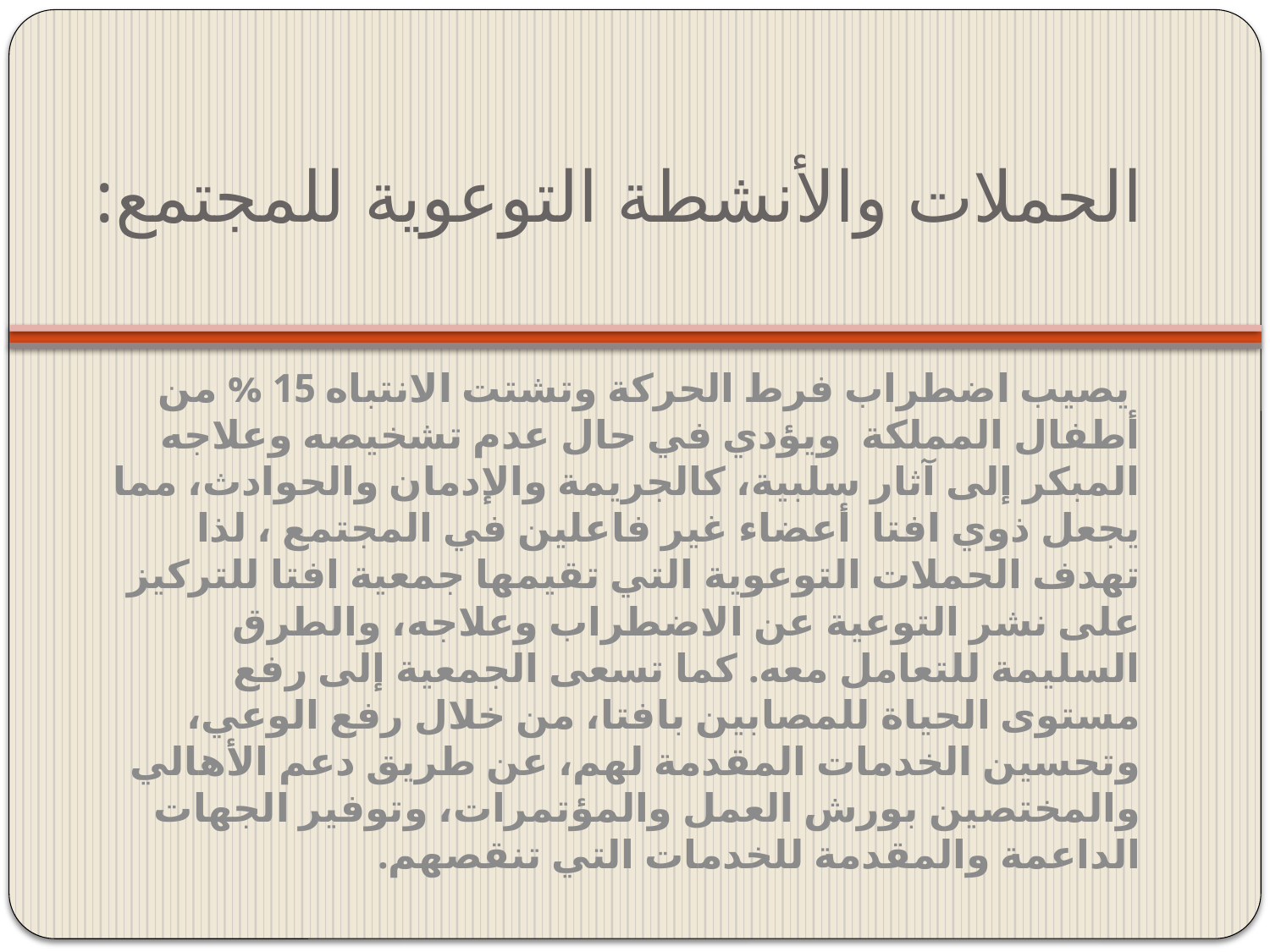

# الحملات والأنشطة التوعوية للمجتمع:
 يصيب اضطراب فرط الحركة وتشتت الانتباه 15 % من أطفال المملكة  ويؤدي في حال عدم تشخيصه وعلاجه المبكر إلى آثار سلبية، كالجريمة والإدمان والحوادث، مما يجعل ذوي افتا  أعضاء غير فاعلين في المجتمع ، لذا تهدف الحملات التوعوية التي تقيمها جمعية افتا للتركيز على نشر التوعية عن الاضطراب وعلاجه، والطرق السليمة للتعامل معه. كما تسعى الجمعية إلى رفع مستوى الحياة للمصابين بافتا، من خلال رفع الوعي، وتحسين الخدمات المقدمة لهم، عن طريق دعم الأهالي والمختصين بورش العمل والمؤتمرات، وتوفير الجهات الداعمة والمقدمة للخدمات التي تنقصهم.